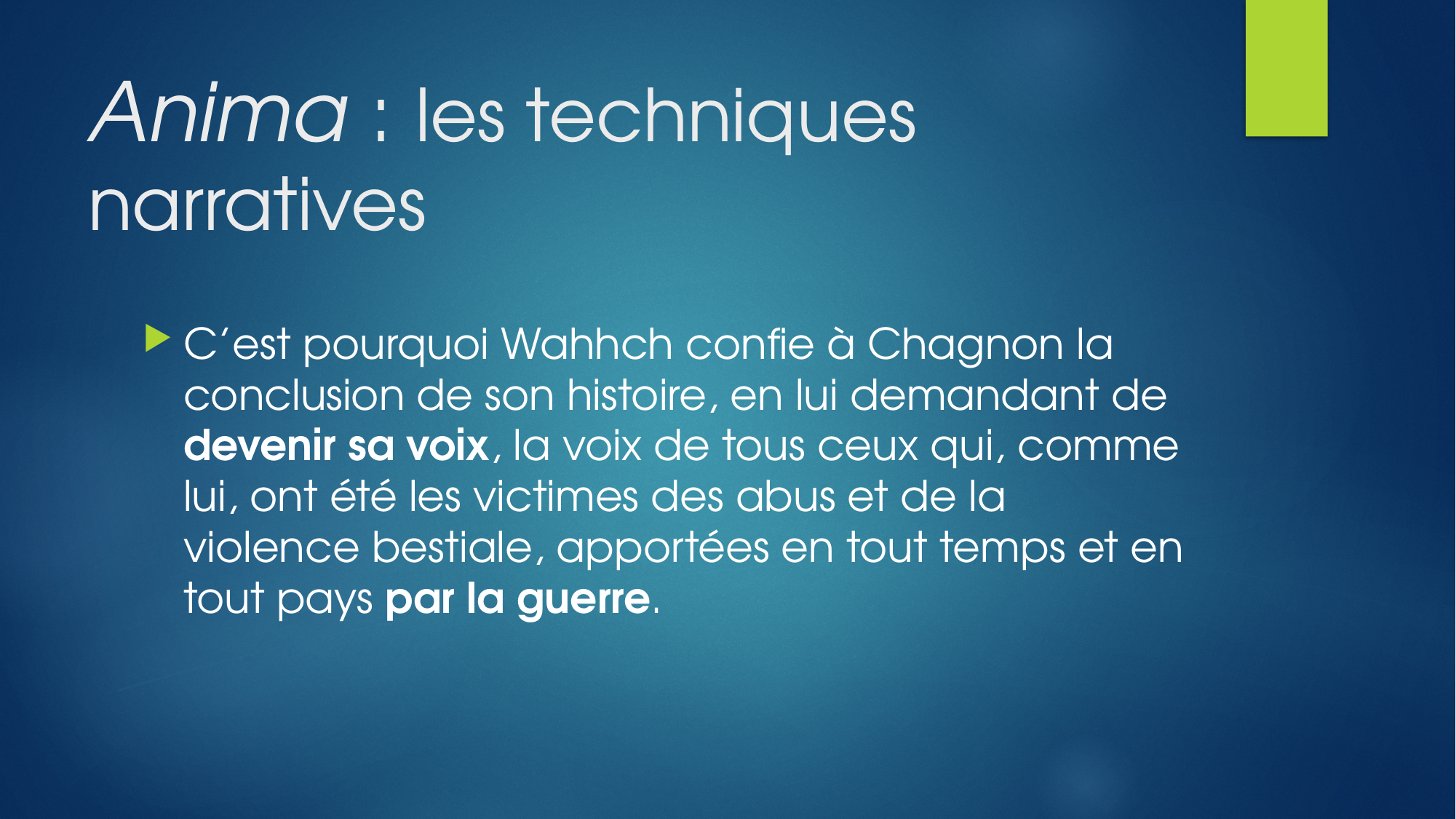

# Anima : les techniques narratives

C’est pourquoi Wahhch confie à Chagnon la conclusion de son histoire, en lui demandant de devenir sa voix, la voix de tous ceux qui, comme lui, ont été les victimes des abus et de la violence bestiale, apportées en tout temps et en tout pays par la guerre.